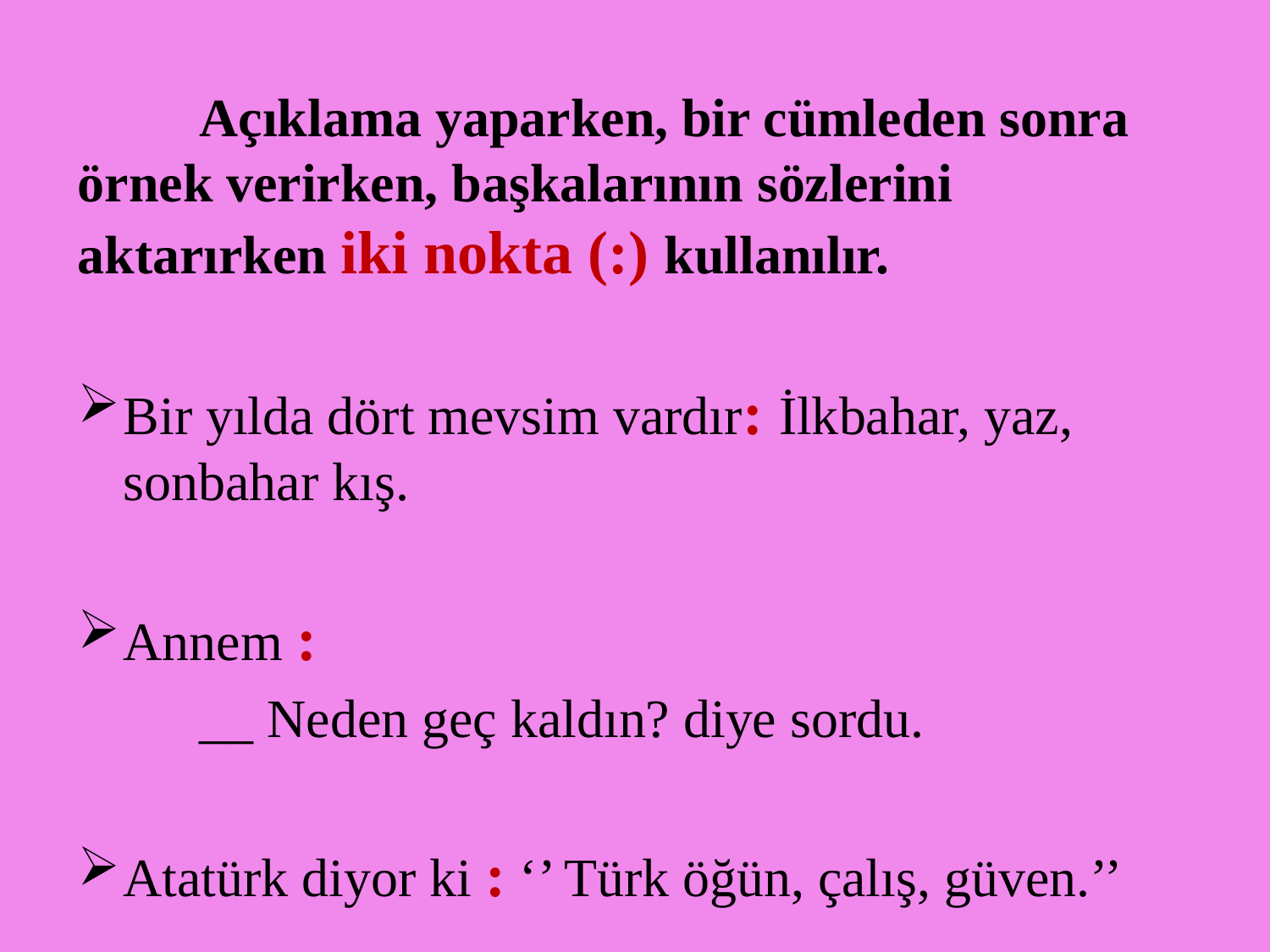

Açıklama yaparken, bir cümleden sonra örnek verirken, başkalarının sözlerini aktarırken iki nokta (:) kullanılır.

Bir yılda dört mevsim vardır: İlkbahar, yaz, sonbahar kış.

Annem :
	__ Neden geç kaldın? diye sordu.

Atatürk diyor ki : ‘’ Türk öğün, çalış, güven.’’